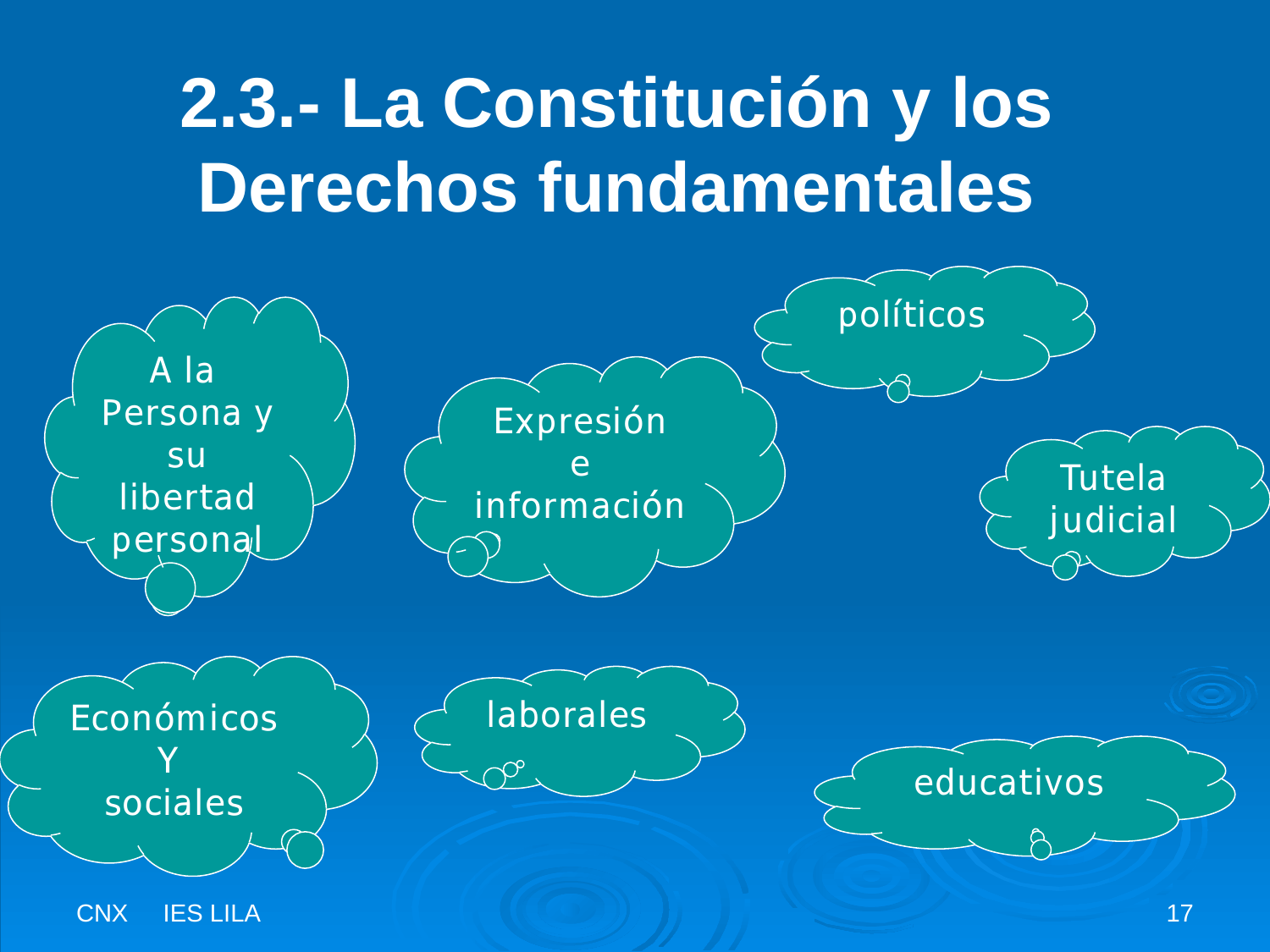

# 2.3.- La Constitución y los Derechos fundamentales

políticos
A la
Persona y su libertad personal
Expresión
e
información
Tutela
judicial
Económicos
Y
sociales
laborales
educativos
CNX     IES LILA
17